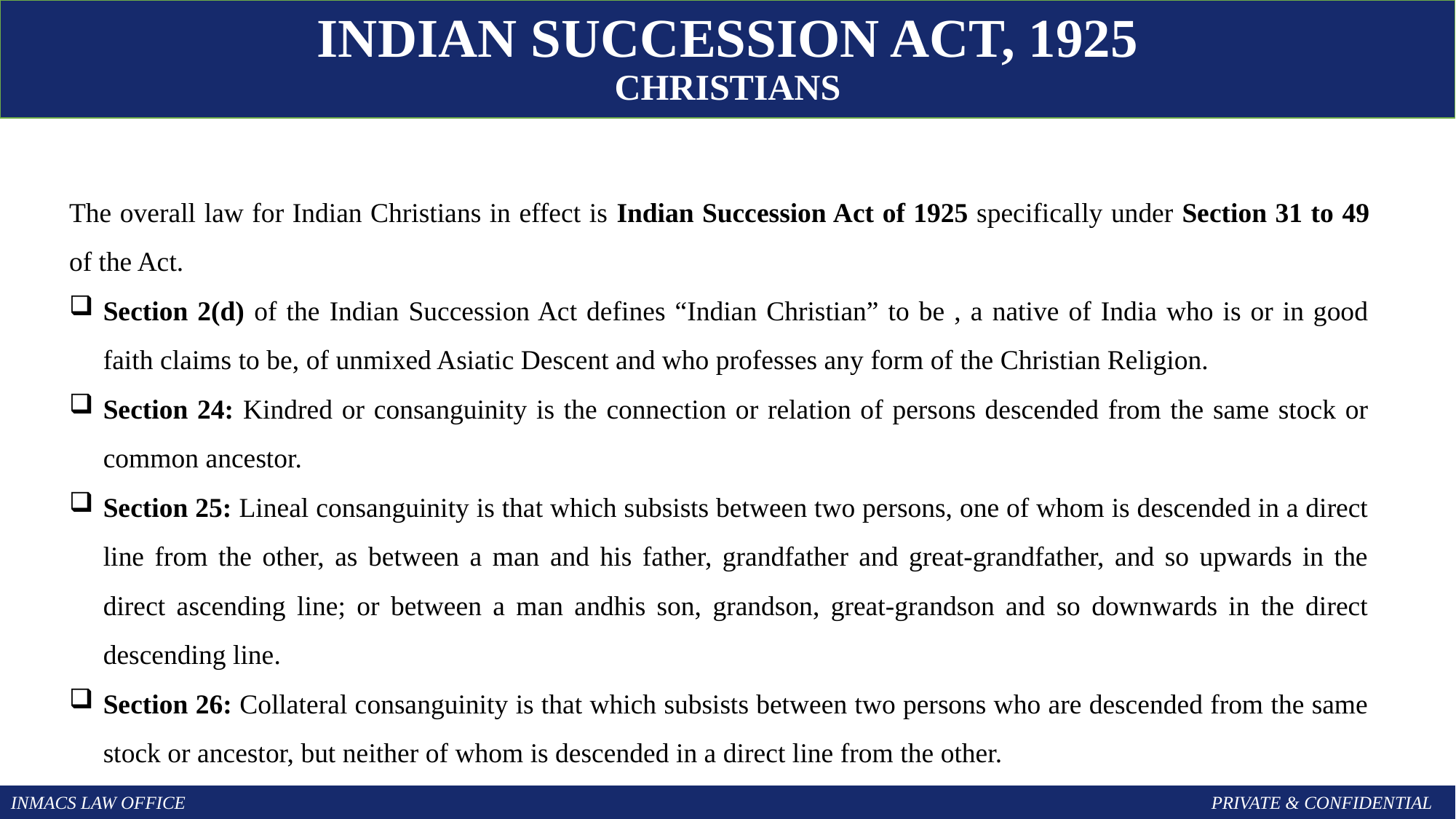

INDIAN Succession Act, 1925
CHRISTIANS
The overall law for Indian Christians in effect is Indian Succession Act of 1925 specifically under Section 31 to 49 of the Act.
Section 2(d) of the Indian Succession Act defines “Indian Christian” to be , a native of India who is or in good faith claims to be, of unmixed Asiatic Descent and who professes any form of the Christian Religion.
Section 24: Kindred or consanguinity is the connection or relation of persons descended from the same stock or common ancestor.
Section 25: Lineal consanguinity is that which subsists between two persons, one of whom is descended in a direct line from the other, as between a man and his father, grandfather and great-grandfather, and so upwards in the direct ascending line; or between a man andhis son, grandson, great-grandson and so downwards in the direct descending line.
Section 26: Collateral consanguinity is that which subsists between two persons who are descended from the same stock or ancestor, but neither of whom is descended in a direct line from the other.
INMACS LAW OFFICE										PRIVATE & CONFIDENTIAL